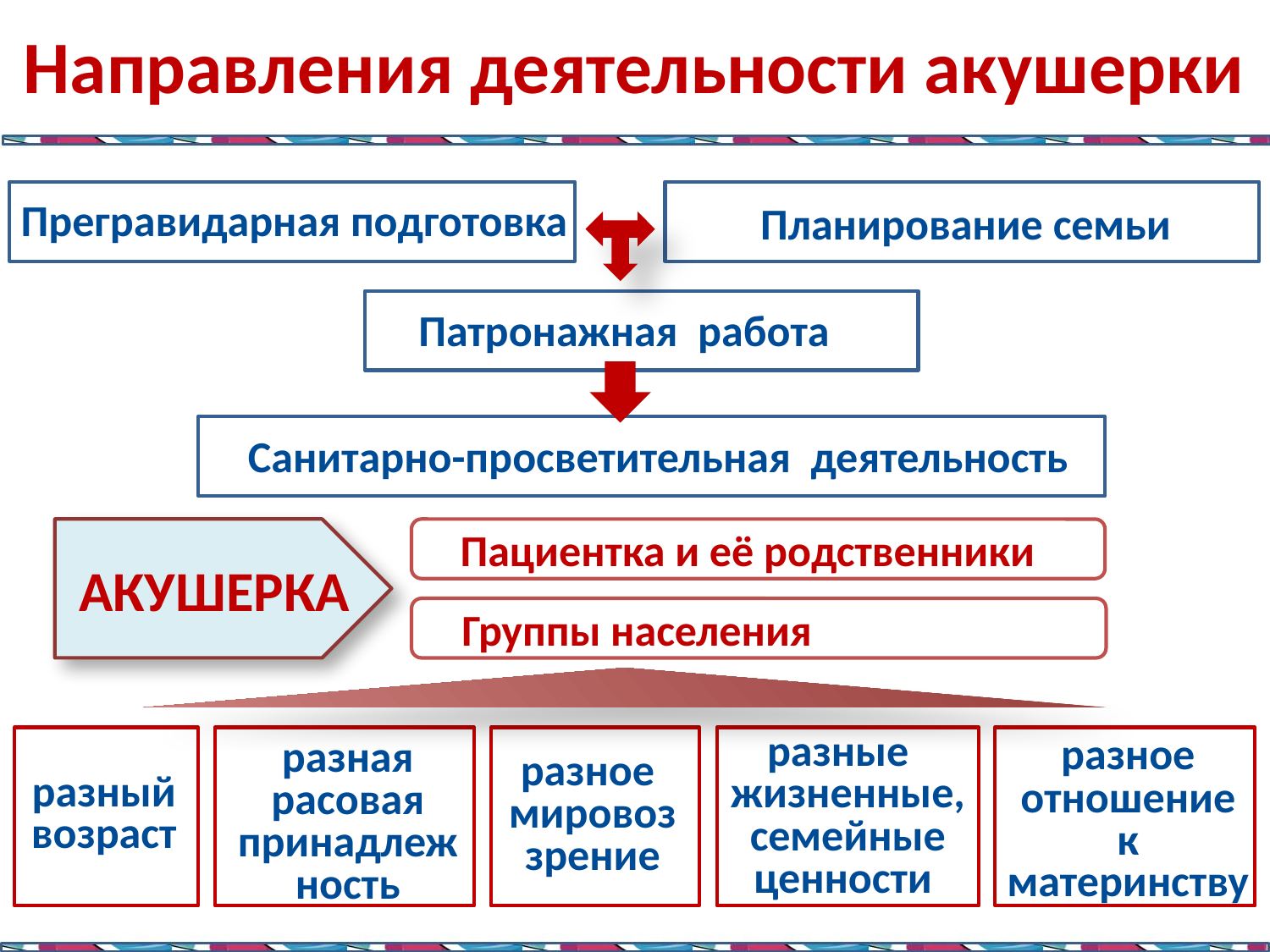

Направления деятельности акушерки

Прегравидарная подготовка
Планирование семьи

Патронажная  работа

Санитарно-просветительная  деятельность
Пациентка и её родственники

АКУШЕРКА
Группы населения

разные   жизненные, семейные ценности

разное отношение к материнству
разная расовая принадлежность
разное
мировоззрение
разный
возраст